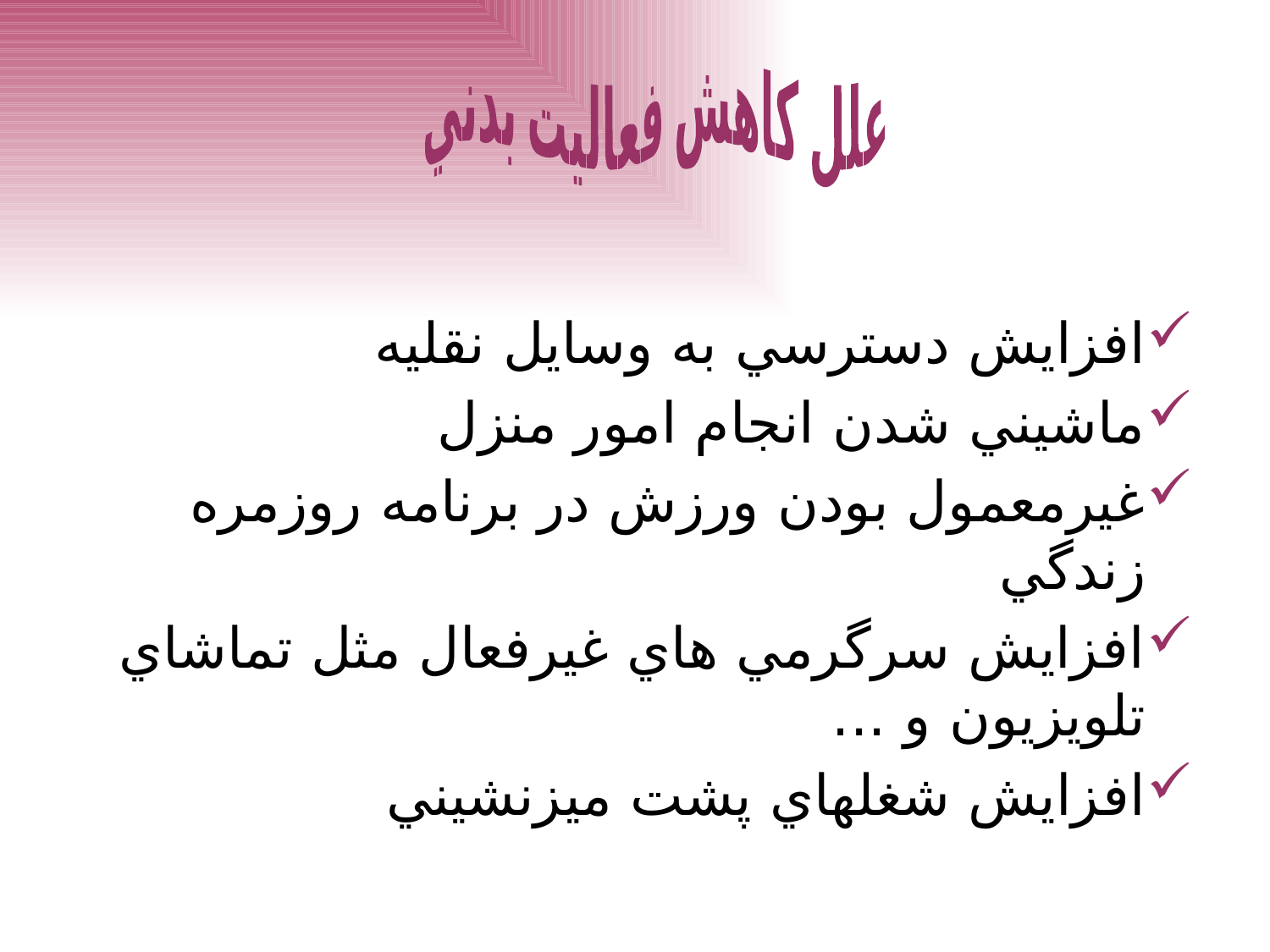

علل كاهش فعاليت بدني

افزايش دسترسي به وسايل نقليه
ماشيني شدن انجام امور منزل
غيرمعمول بودن ورزش در برنامه روزمره زندگي
افزايش سرگرمي هاي غيرفعال مثل تماشاي تلويزيون و ...
افزايش شغلهاي پشت ميزنشيني